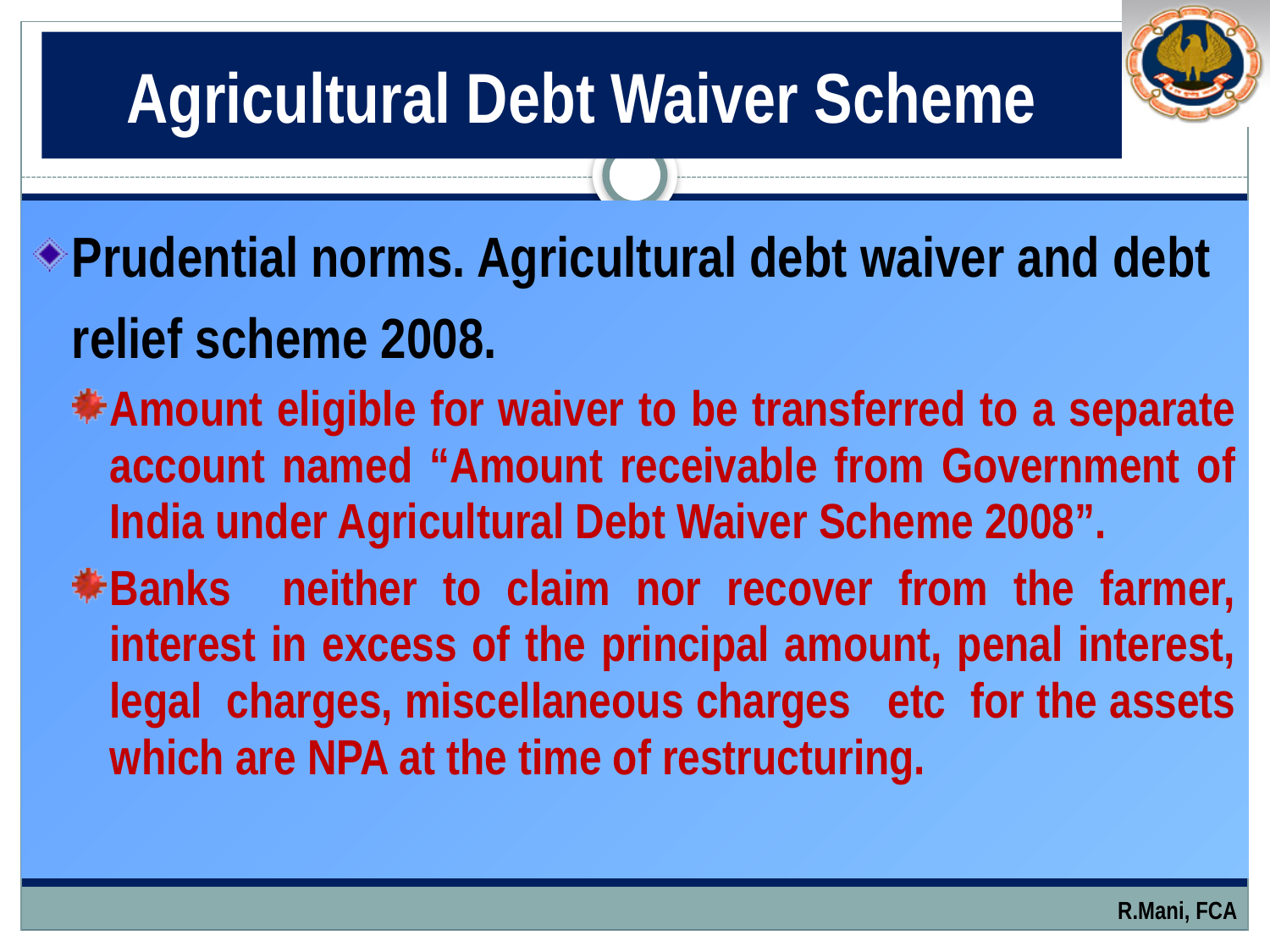

# Agricultural Debt Waiver Scheme
Prudential norms. Agricultural debt waiver and debt relief scheme 2008.
Amount eligible for waiver to be transferred to a separate account named “Amount receivable from Government of India under Agricultural Debt Waiver Scheme 2008”.
Banks  neither to claim nor recover from the farmer, interest in excess of the principal amount, penal interest, legal  charges, miscellaneous charges   etc  for the assets which are NPA at the time of restructuring.